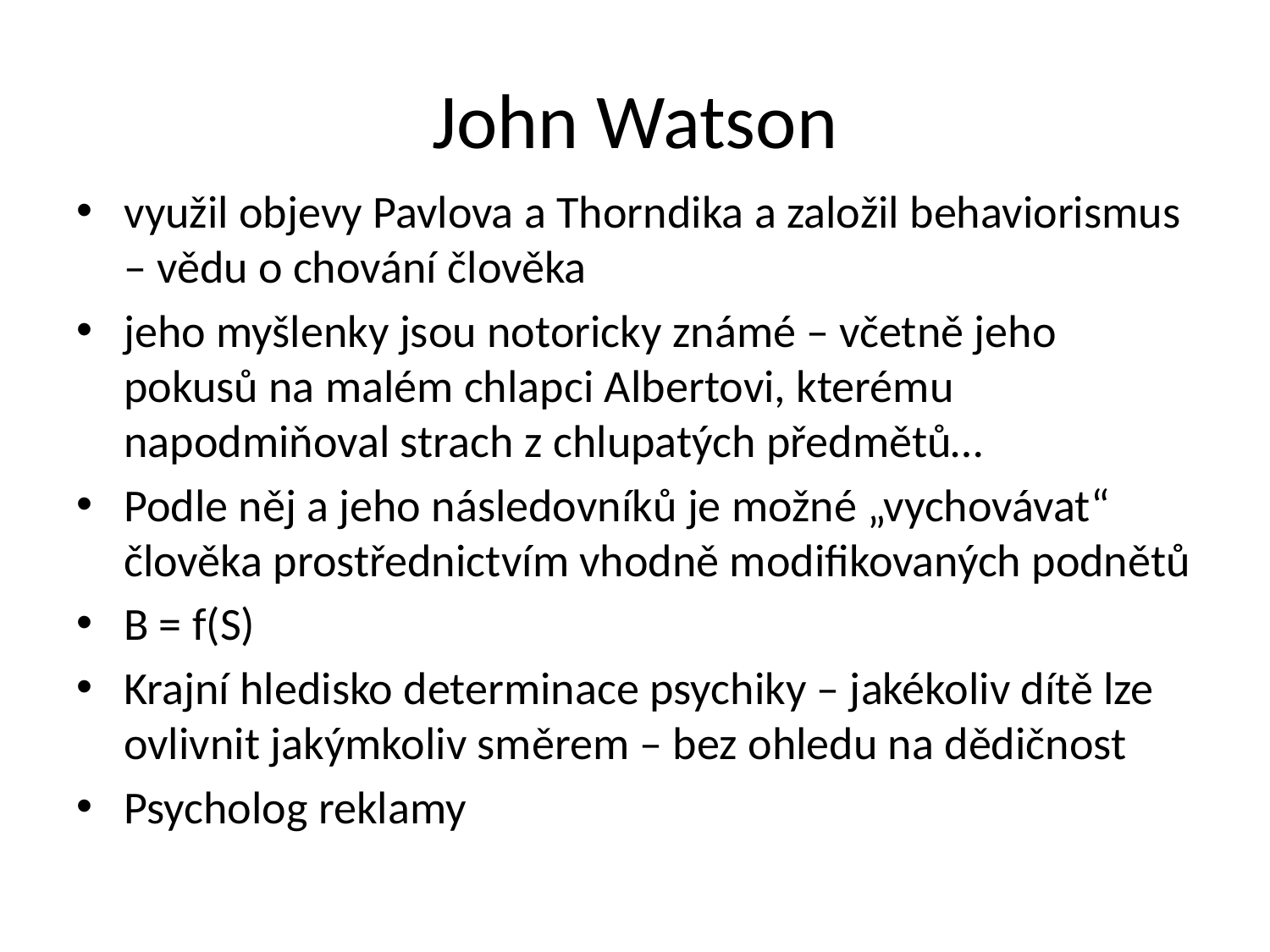

# John Watson
využil objevy Pavlova a Thorndika a založil behaviorismus – vědu o chování člověka
jeho myšlenky jsou notoricky známé – včetně jeho pokusů na malém chlapci Albertovi, kterému napodmiňoval strach z chlupatých předmětů…
Podle něj a jeho následovníků je možné „vychovávat“ člověka prostřednictvím vhodně modifikovaných podnětů
B = f(S)
Krajní hledisko determinace psychiky – jakékoliv dítě lze ovlivnit jakýmkoliv směrem – bez ohledu na dědičnost
Psycholog reklamy